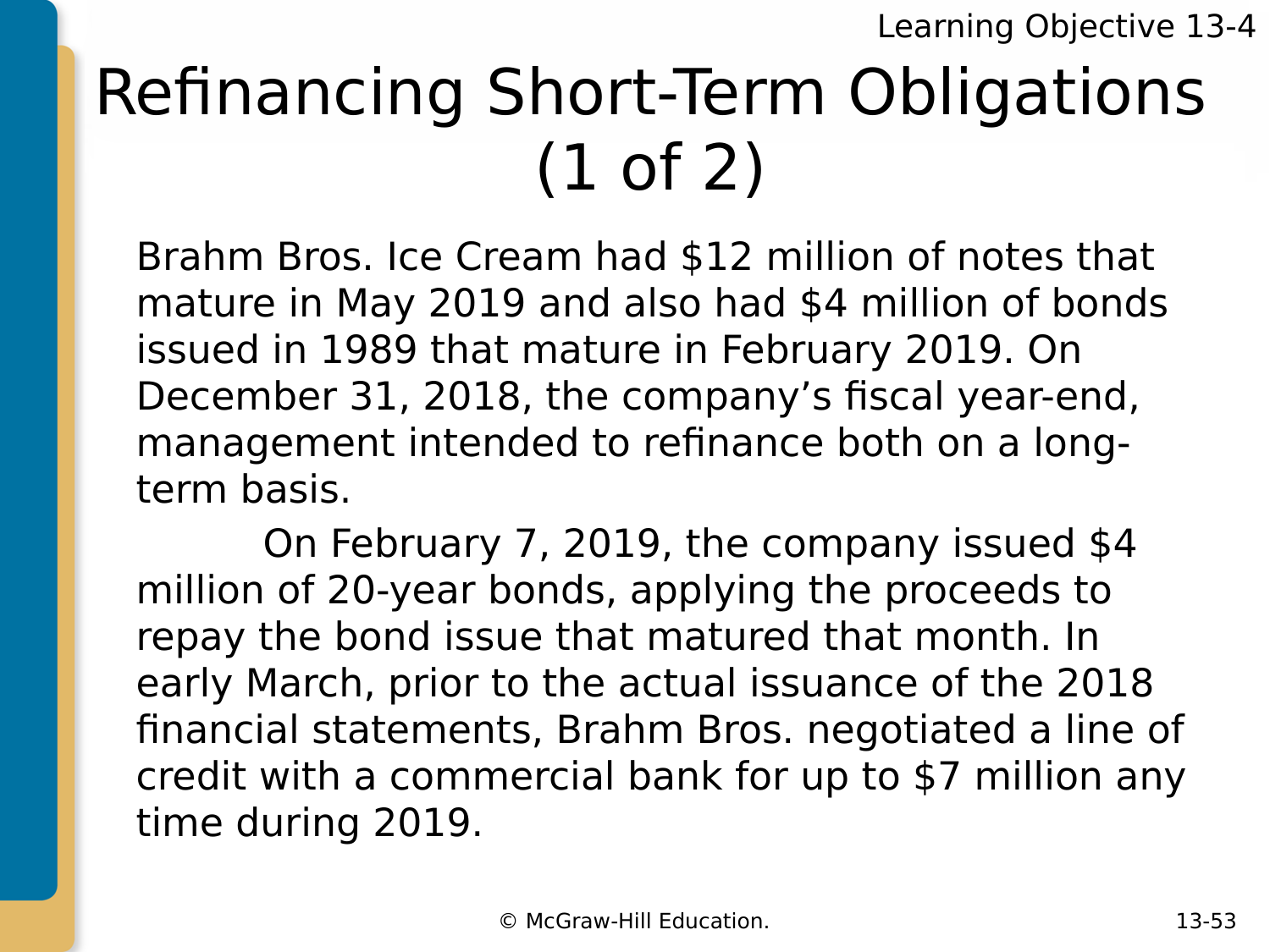

Learning Objective 13-4
# Refinancing Short-Term Obligations (1 of 2)
Brahm Bros. Ice Cream had $12 million of notes that mature in May 2019 and also had $4 million of bonds issued in 1989 that mature in February 2019. On December 31, 2018, the company’s fiscal year-end, management intended to refinance both on a long-term basis.
	On February 7, 2019, the company issued $4 million of 20-year bonds, applying the proceeds to repay the bond issue that matured that month. In early March, prior to the actual issuance of the 2018 financial statements, Brahm Bros. negotiated a line of credit with a commercial bank for up to $7 million any time during 2019.